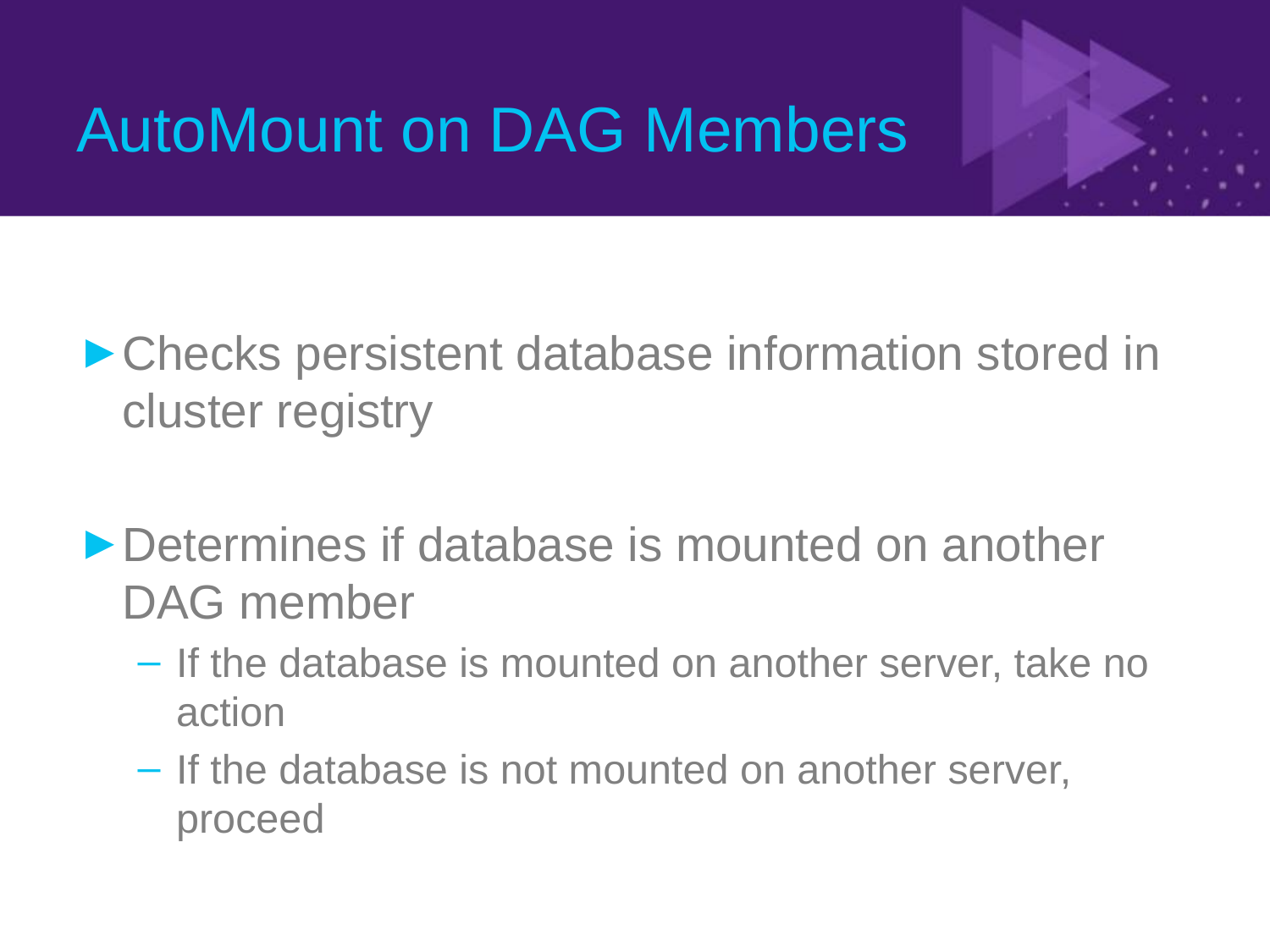

# AutoMount on DAG Members
Checks persistent database information stored in cluster registry

Determines if database is mounted on another DAG member
If the database is mounted on another server, take no action
If the database is not mounted on another server, proceed